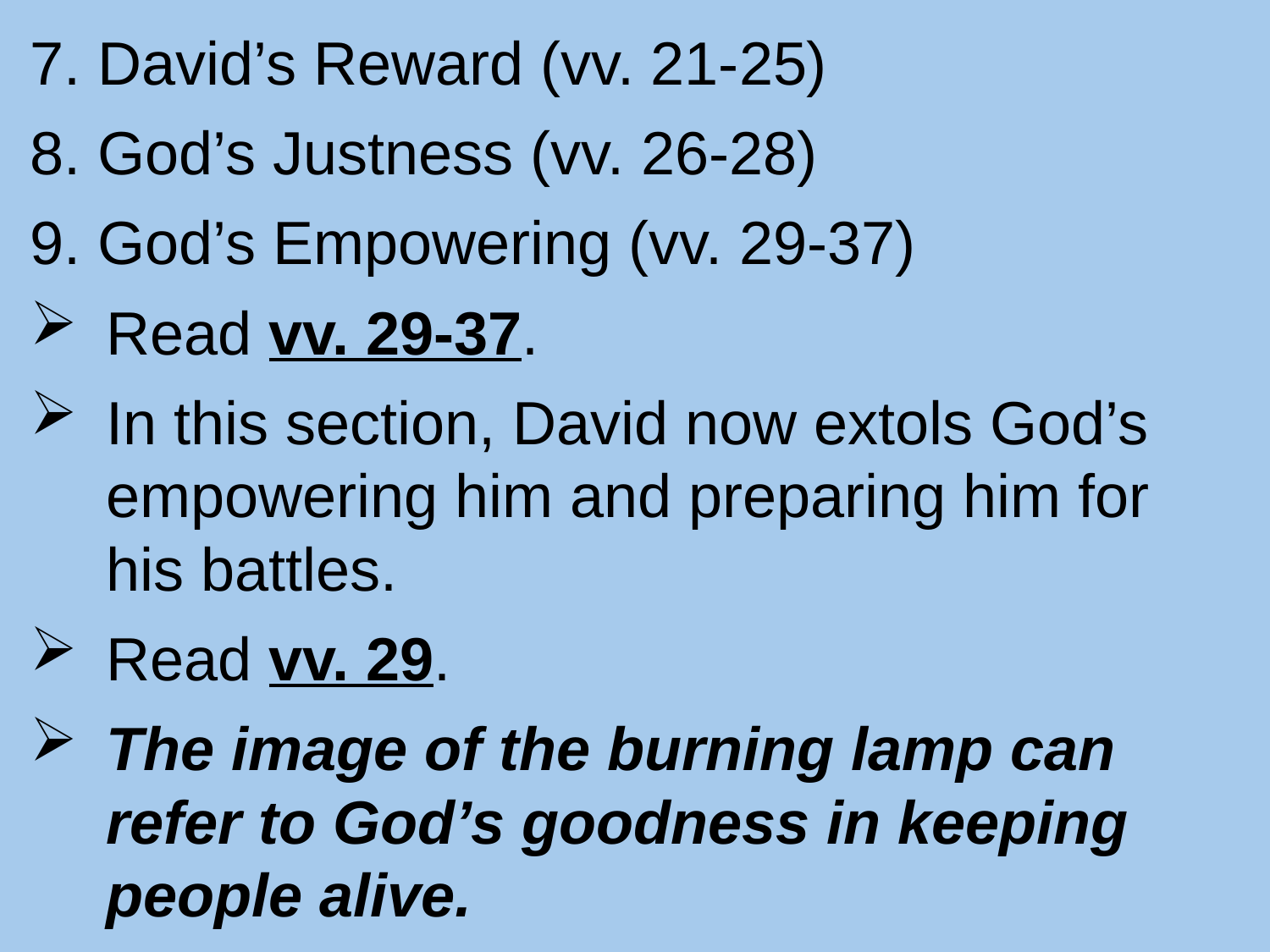

7. David’s Reward (vv. 21-25)
8. God’s Justness (vv. 26-28)
9. God’s Empowering (vv. 29-37)
Read vv. 29-37.
In this section, David now extols God’s empowering him and preparing him for his battles.
Read vv. 29.
The image of the burning lamp can refer to God’s goodness in keeping people alive.